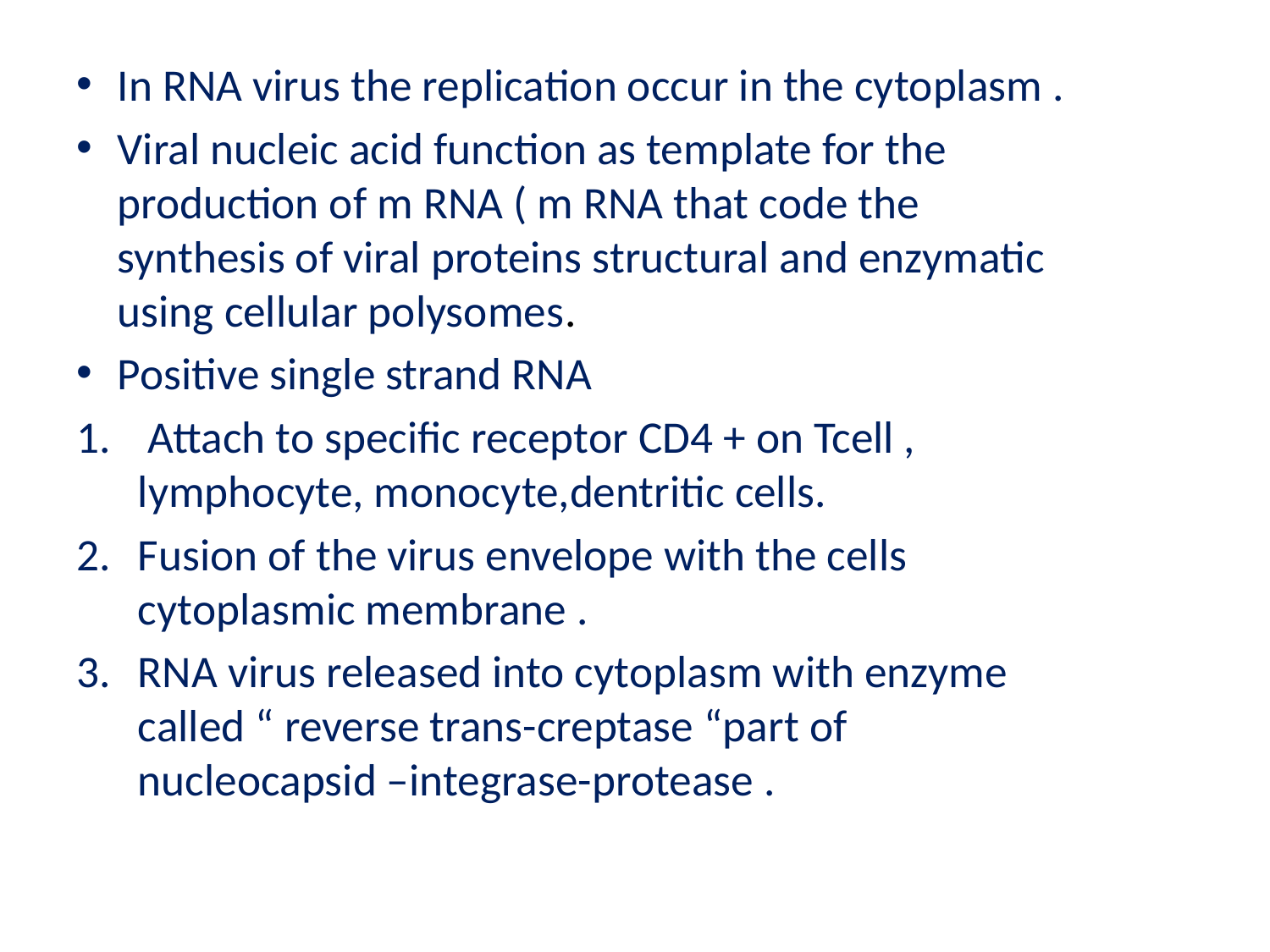

In RNA virus the replication occur in the cytoplasm .
Viral nucleic acid function as template for the production of m RNA ( m RNA that code the synthesis of viral proteins structural and enzymatic using cellular polysomes.
Positive single strand RNA
 Attach to specific receptor CD4 + on Tcell , lymphocyte, monocyte,dentritic cells.
Fusion of the virus envelope with the cells cytoplasmic membrane .
RNA virus released into cytoplasm with enzyme called “ reverse trans-creptase “part of nucleocapsid –integrase-protease .